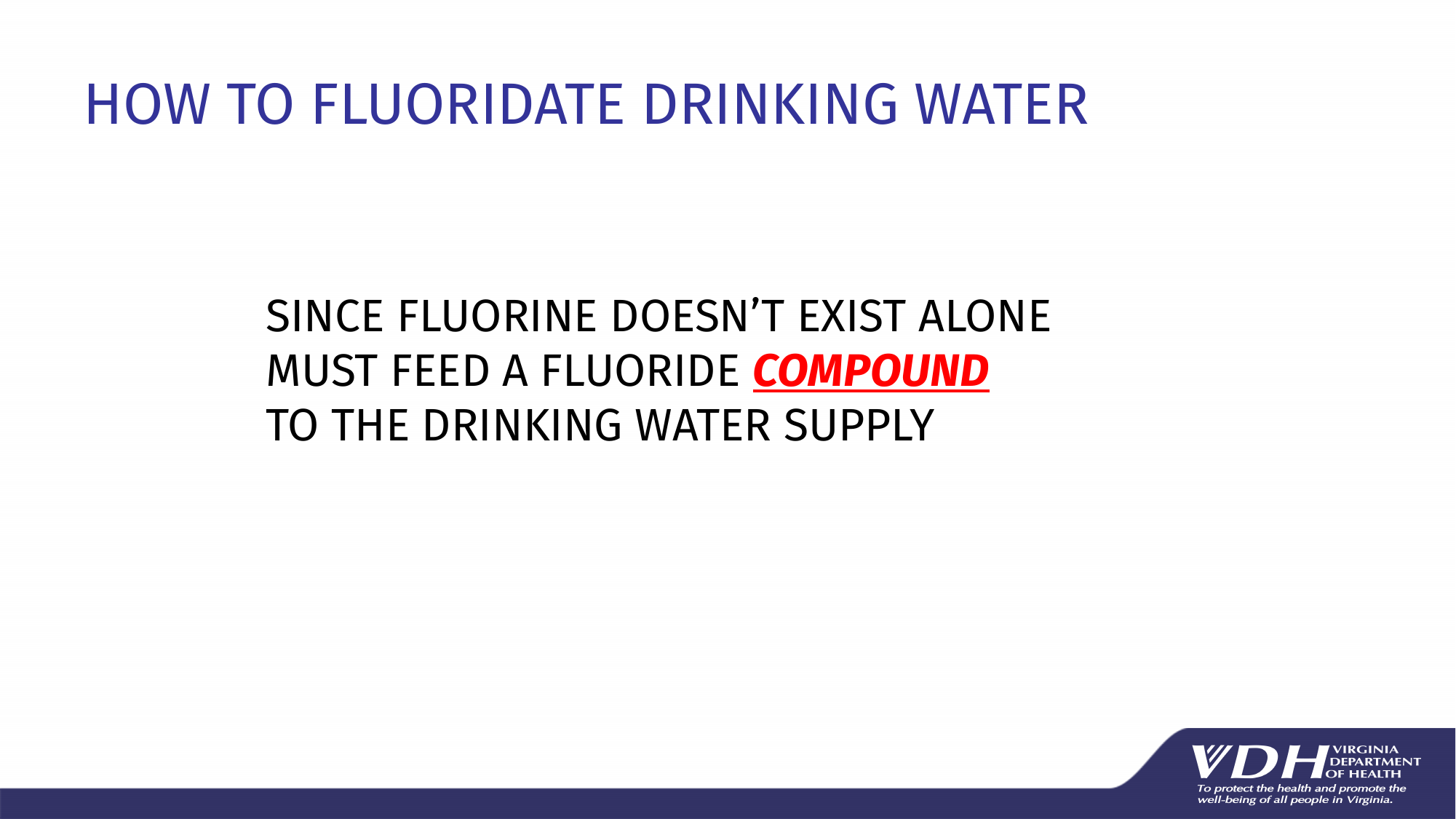

# HOW TO FLUORIDATE DRINKING WATER
SINCE FLUORINE DOESN’T EXIST ALONE
MUST FEED A FLUORIDE COMPOUND
TO THE DRINKING WATER SUPPLY
15